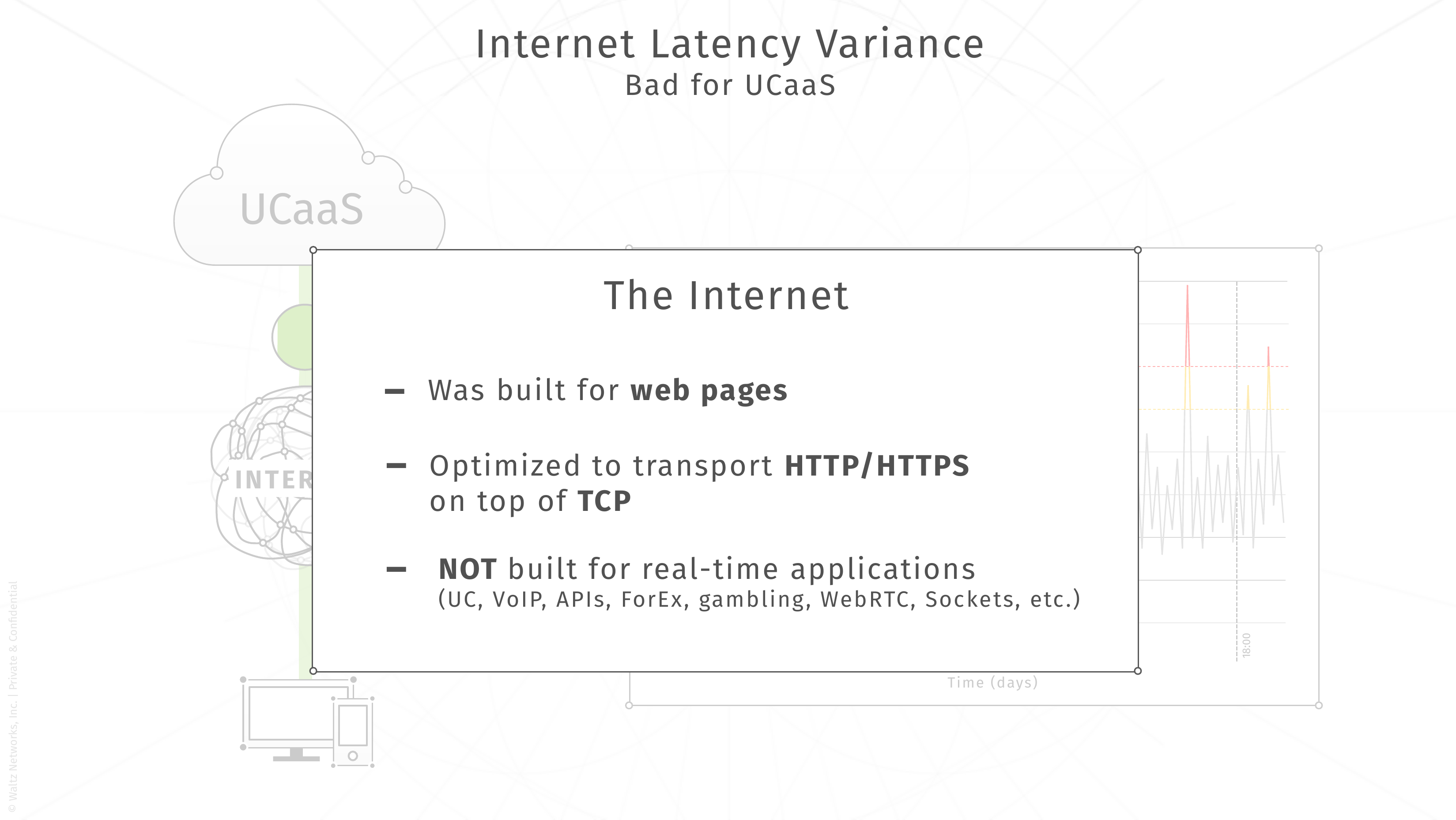

Internet Latency Variance
Bad for UCaaS

UCaaS

400
12:00
18:00
6:00
350
300
250
200
Time to First Byte (ms)
150
100
50
0
0
Time (days)

The Internet

–
Was built for web pages

INTERNET

–
Optimized to transport HTTP/HTTPS
on top of TCP

–
NOT built for real-time applications
(UC, VoIP, APIs, ForEx, gambling, WebRTC, Sockets, etc.)